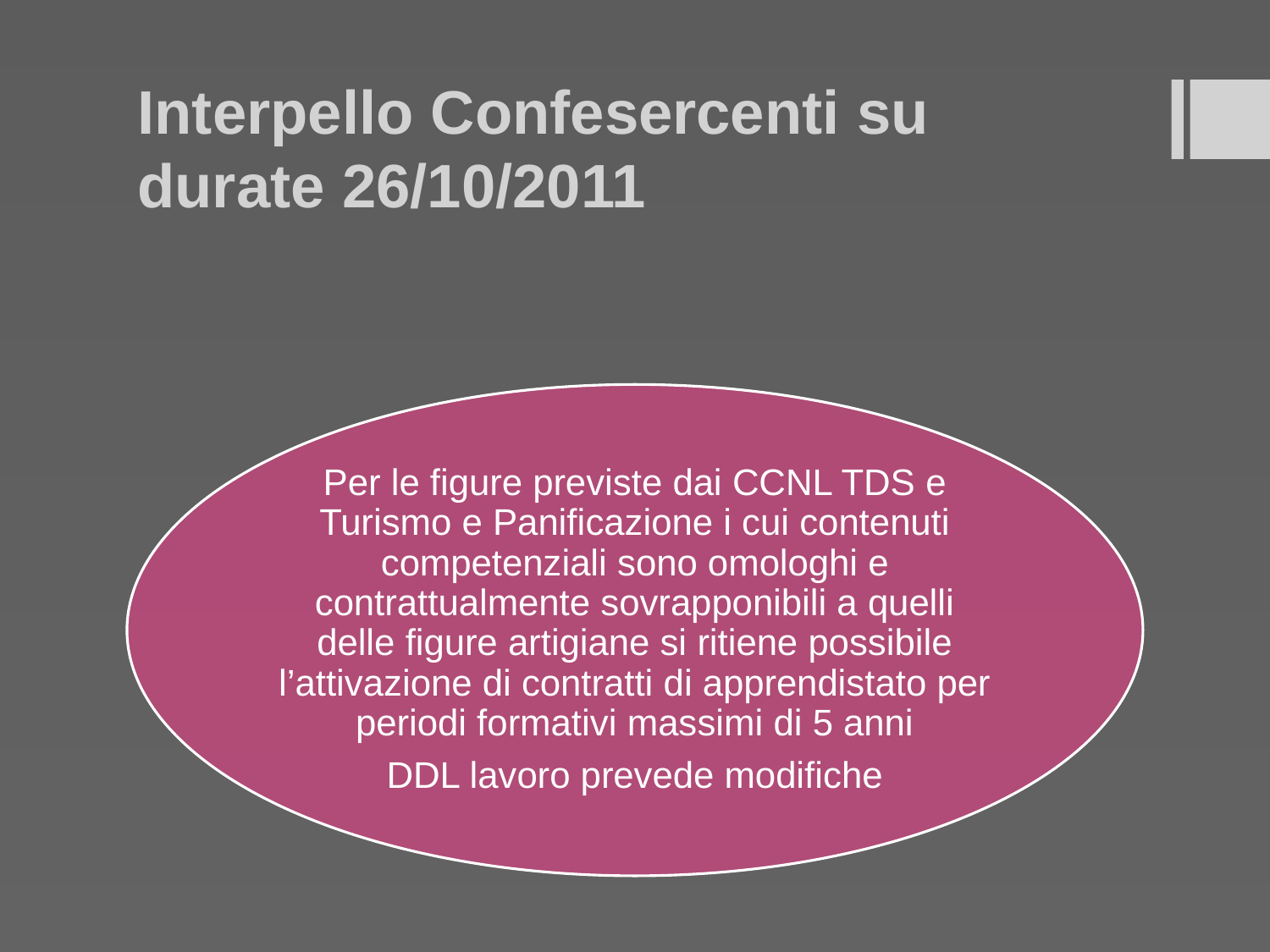

# Interpello Confesercenti su durate 26/10/2011
Per le figure previste dai CCNL TDS e Turismo e Panificazione i cui contenuti competenziali sono omologhi e contrattualmente sovrapponibili a quelli delle figure artigiane si ritiene possibile l’attivazione di contratti di apprendistato per periodi formativi massimi di 5 anni
DDL lavoro prevede modifiche